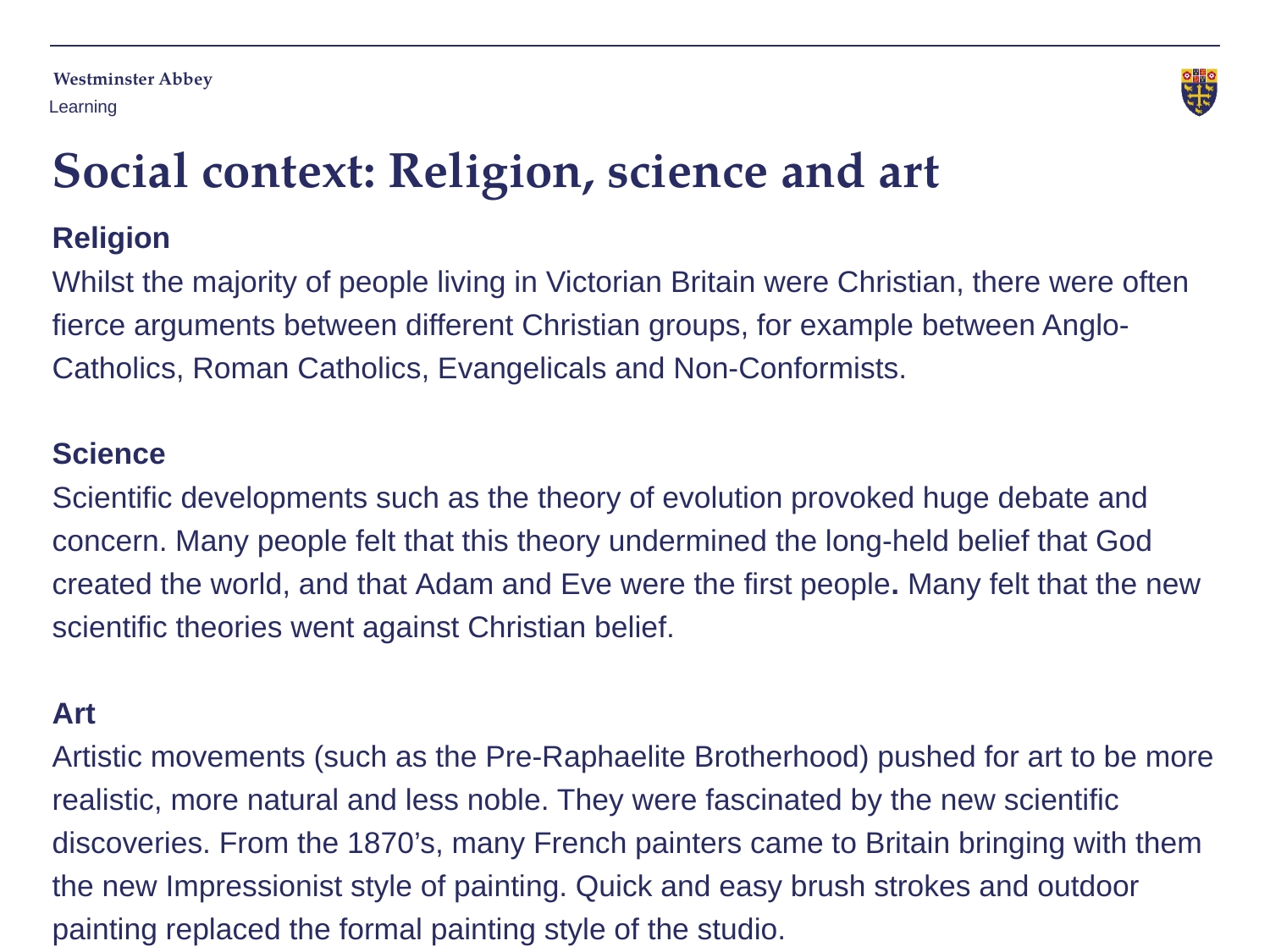

Learning
# Social context: Religion, science and art
Religion
Whilst the majority of people living in Victorian Britain were Christian, there were often fierce arguments between different Christian groups, for example between Anglo-Catholics, Roman Catholics, Evangelicals and Non-Conformists.

Science
Scientific developments such as the theory of evolution provoked huge debate and concern. Many people felt that this theory undermined the long-held belief that God created the world, and that Adam and Eve were the first people. Many felt that the new scientific theories went against Christian belief.

Art
Artistic movements (such as the Pre-Raphaelite Brotherhood) pushed for art to be more realistic, more natural and less noble. They were fascinated by the new scientific discoveries. From the 1870’s, many French painters came to Britain bringing with them the new Impressionist style of painting. Quick and easy brush strokes and outdoor painting replaced the formal painting style of the studio.